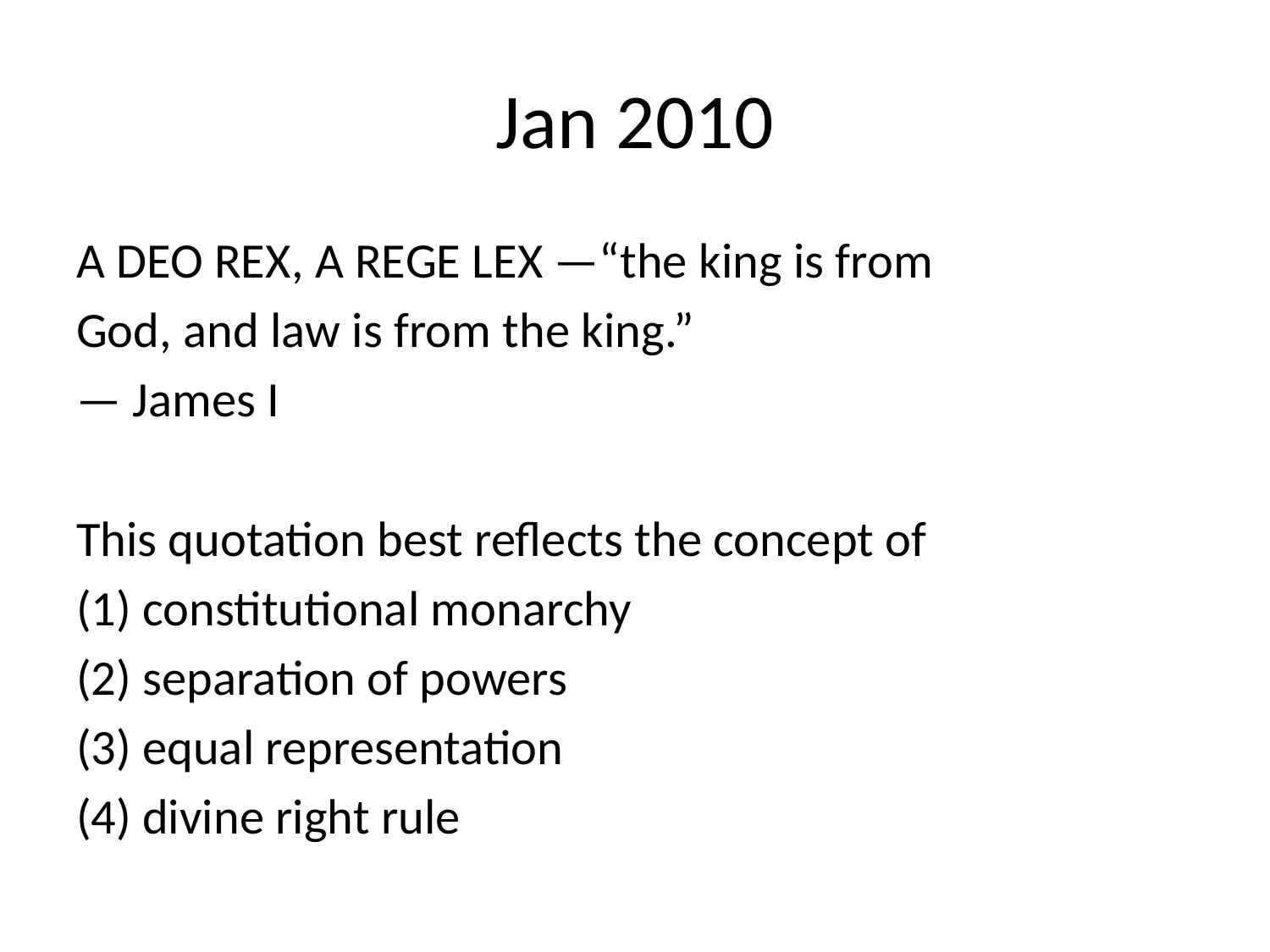

# Jan 2010
A DEO REX, A REGE LEX —“the king is from
God, and law is from the king.”
— James I

This quotation best reflects the concept of
(1) constitutional monarchy
(2) separation of powers
(3) equal representation
(4) divine right rule